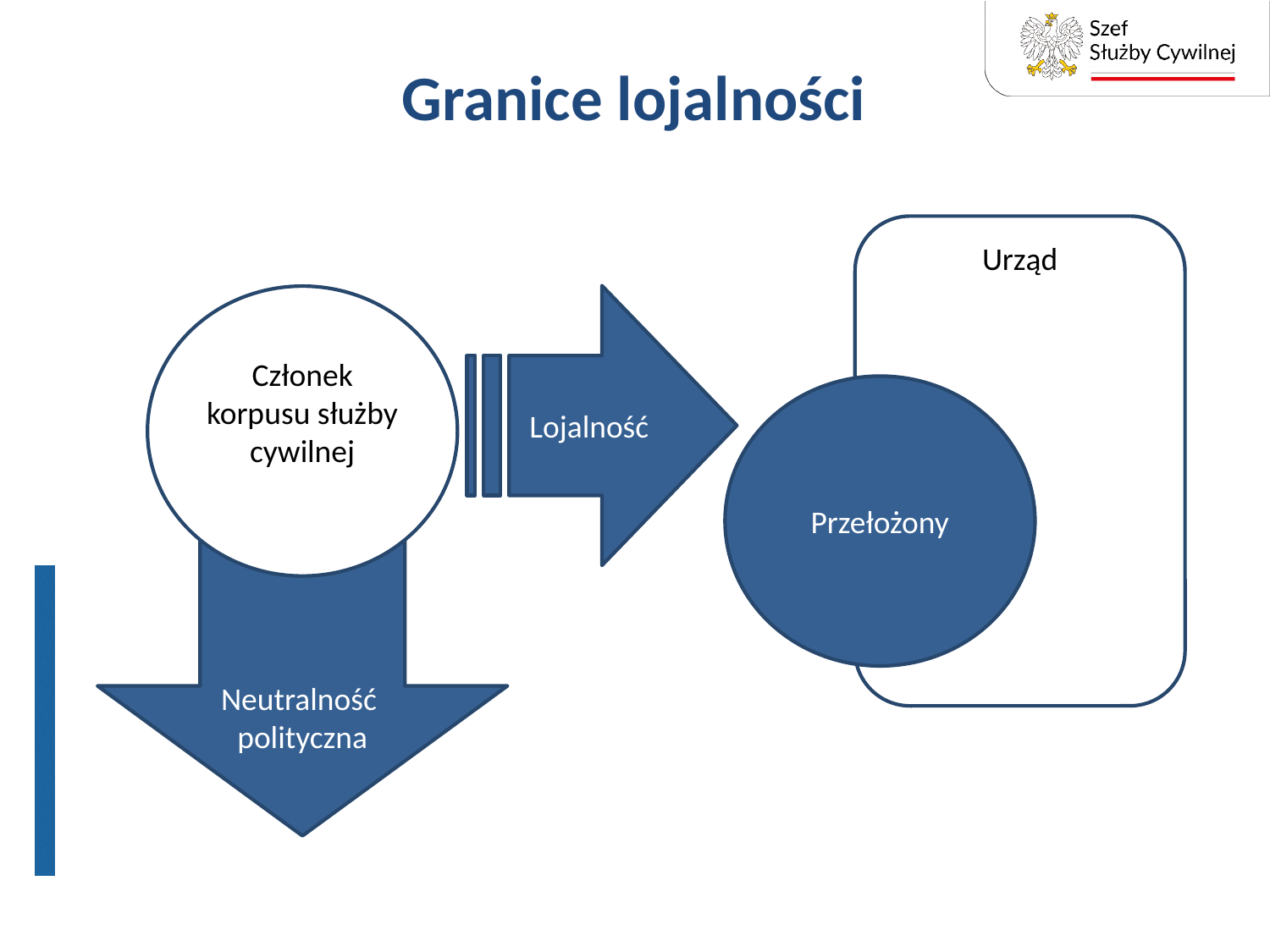

# Granice lojalności
Urząd
Lojalność
Członek korpusu służby cywilnej

Przełożony
Neutralność
polityczna